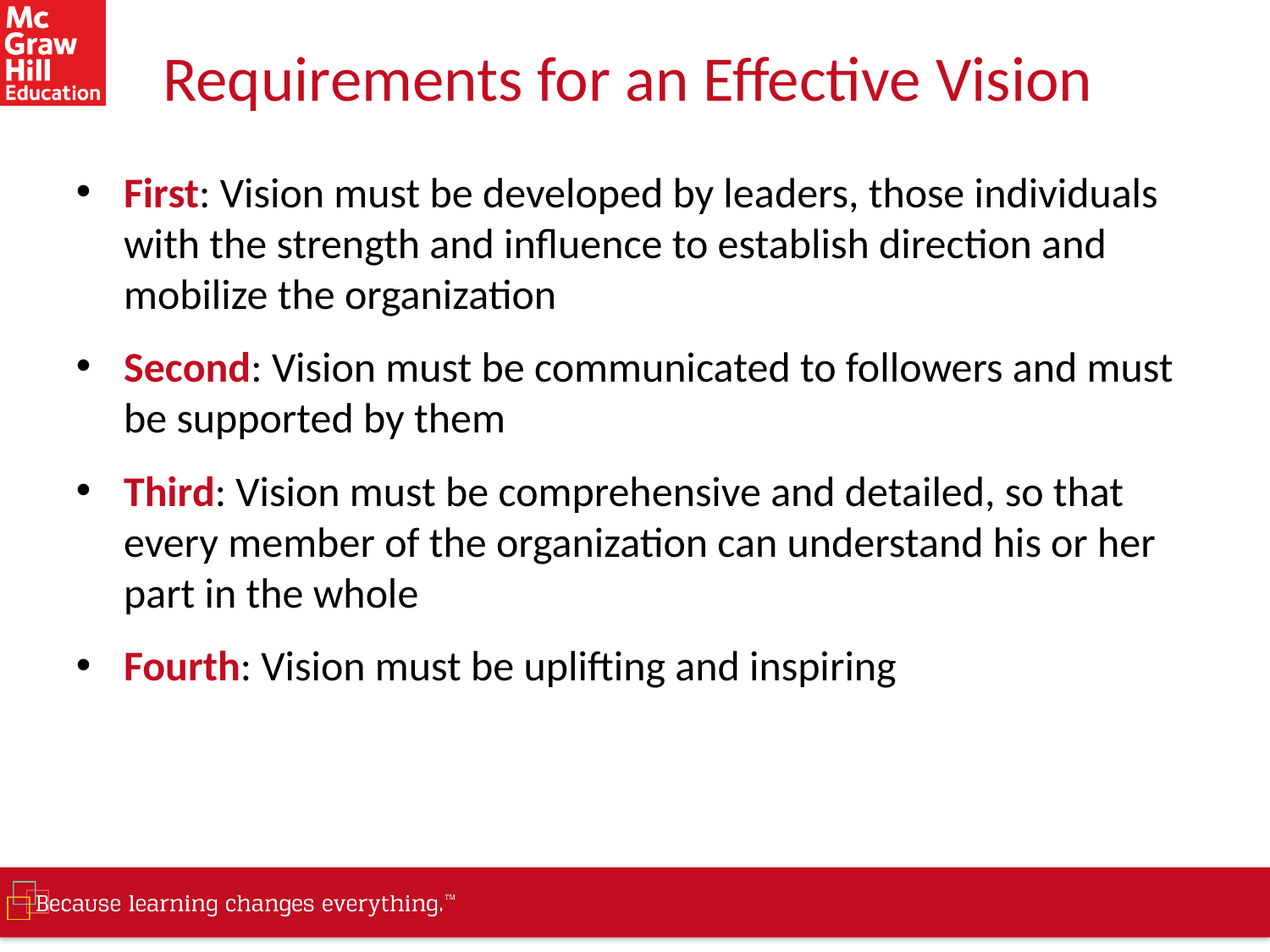

# Requirements for an Effective Vision
First: Vision must be developed by leaders, those individuals with the strength and influence to establish direction and mobilize the organization
Second: Vision must be communicated to followers and must be supported by them
Third: Vision must be comprehensive and detailed, so that every member of the organization can understand his or her part in the whole
Fourth: Vision must be uplifting and inspiring